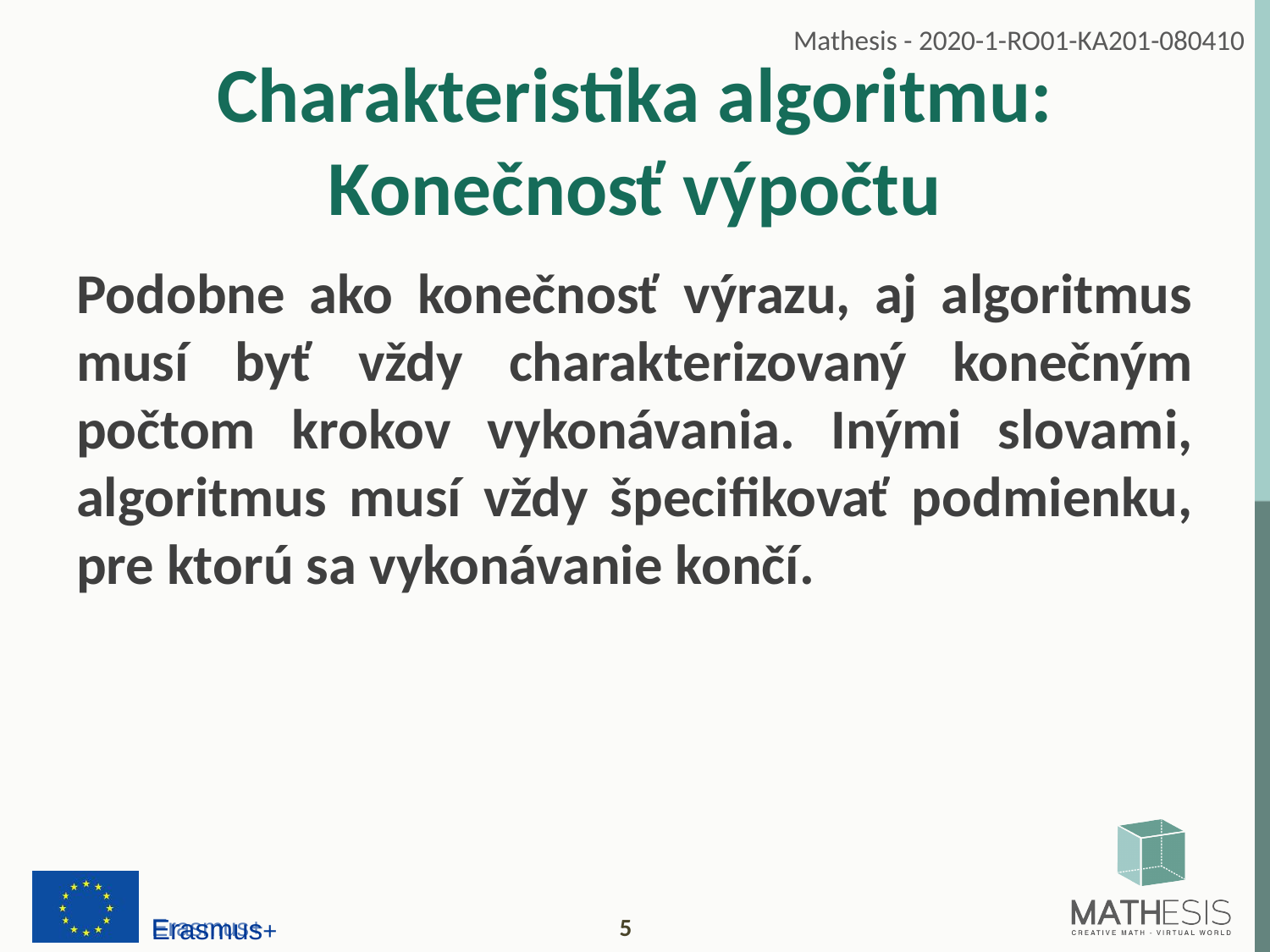

# Charakteristika algoritmu: Konečnosť výpočtu
Podobne ako konečnosť výrazu, aj algoritmus musí byť vždy charakterizovaný konečným počtom krokov vykonávania. Inými slovami, algoritmus musí vždy špecifikovať podmienku, pre ktorú sa vykonávanie končí.